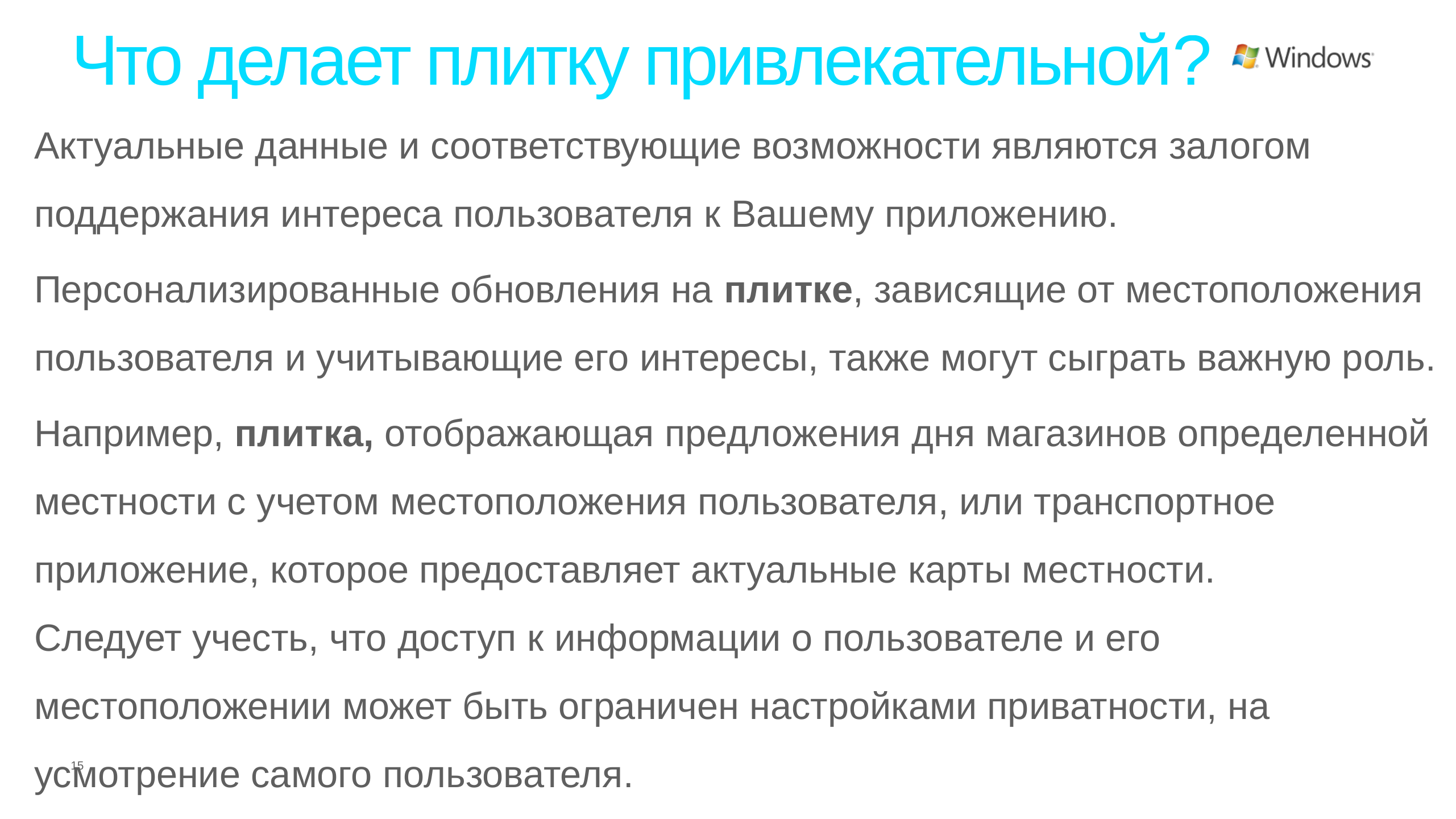

# Что делает плитку привлекательной?
Актуальные данные и соответствующие возможности являются залогом поддержания интереса пользователя к Вашему приложению.
Персонализированные обновления на плитке, зависящие от местоположения пользователя и учитывающие его интересы, также могут сыграть важную роль.
Например, плитка, отображающая предложения дня магазинов определенной местности с учетом местоположения пользователя, или транспортное приложение, которое предоставляет актуальные карты местности.
Следует учесть, что доступ к информации о пользователе и его местоположении может быть ограничен настройками приватности, на усмотрение самого пользователя.